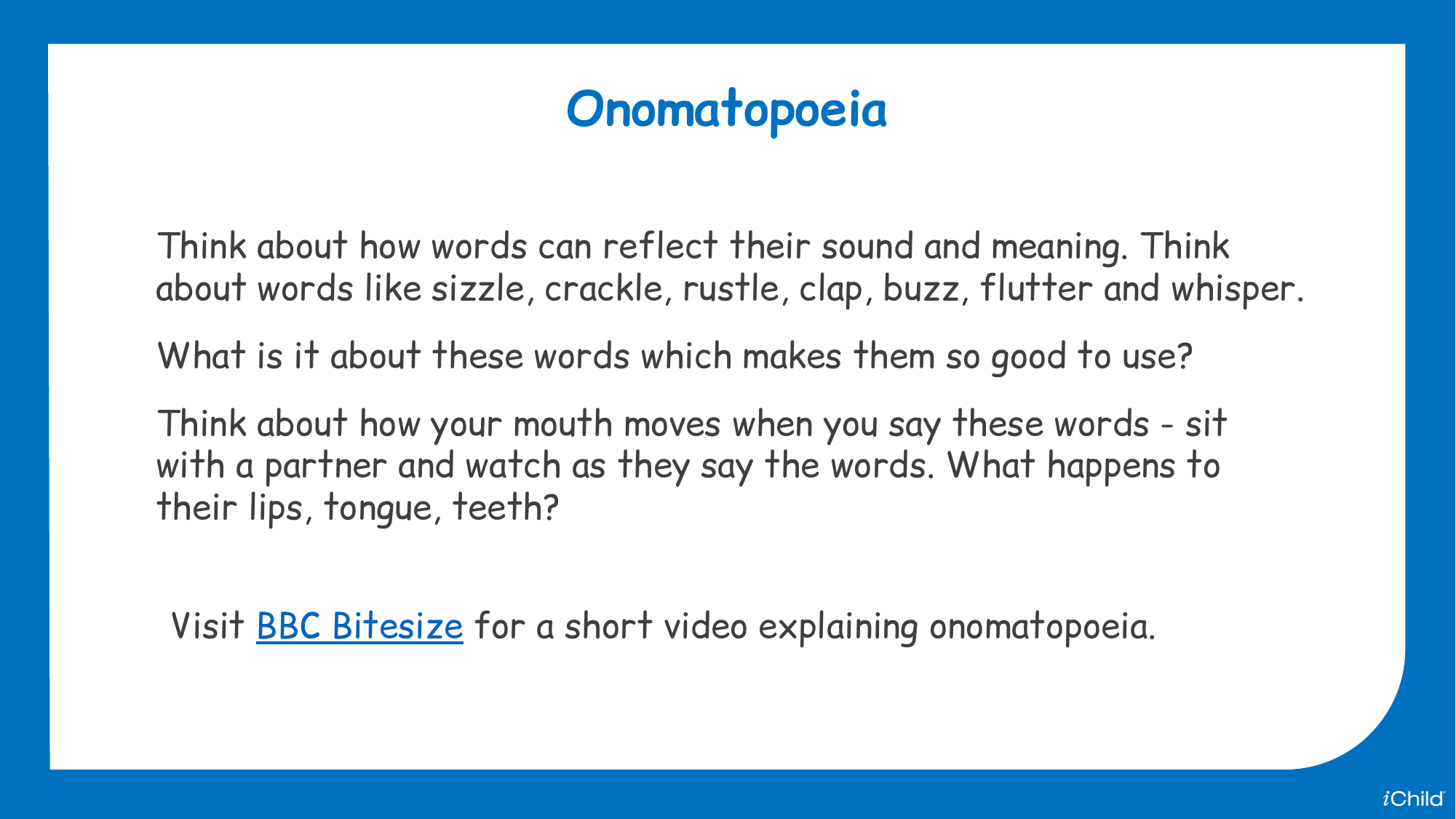

Onomatopoeia
Think about how words can reflect their sound and meaning. Think about words like sizzle, crackle, rustle, clap, buzz, flutter and whisper.
What is it about these words which makes them so good to use?
Think about how your mouth moves when you say these words - sit with a partner and watch as they say the words. What happens to their lips, tongue, teeth?

Visit BBC Bitesize for a short video explaining onomatopoeia.